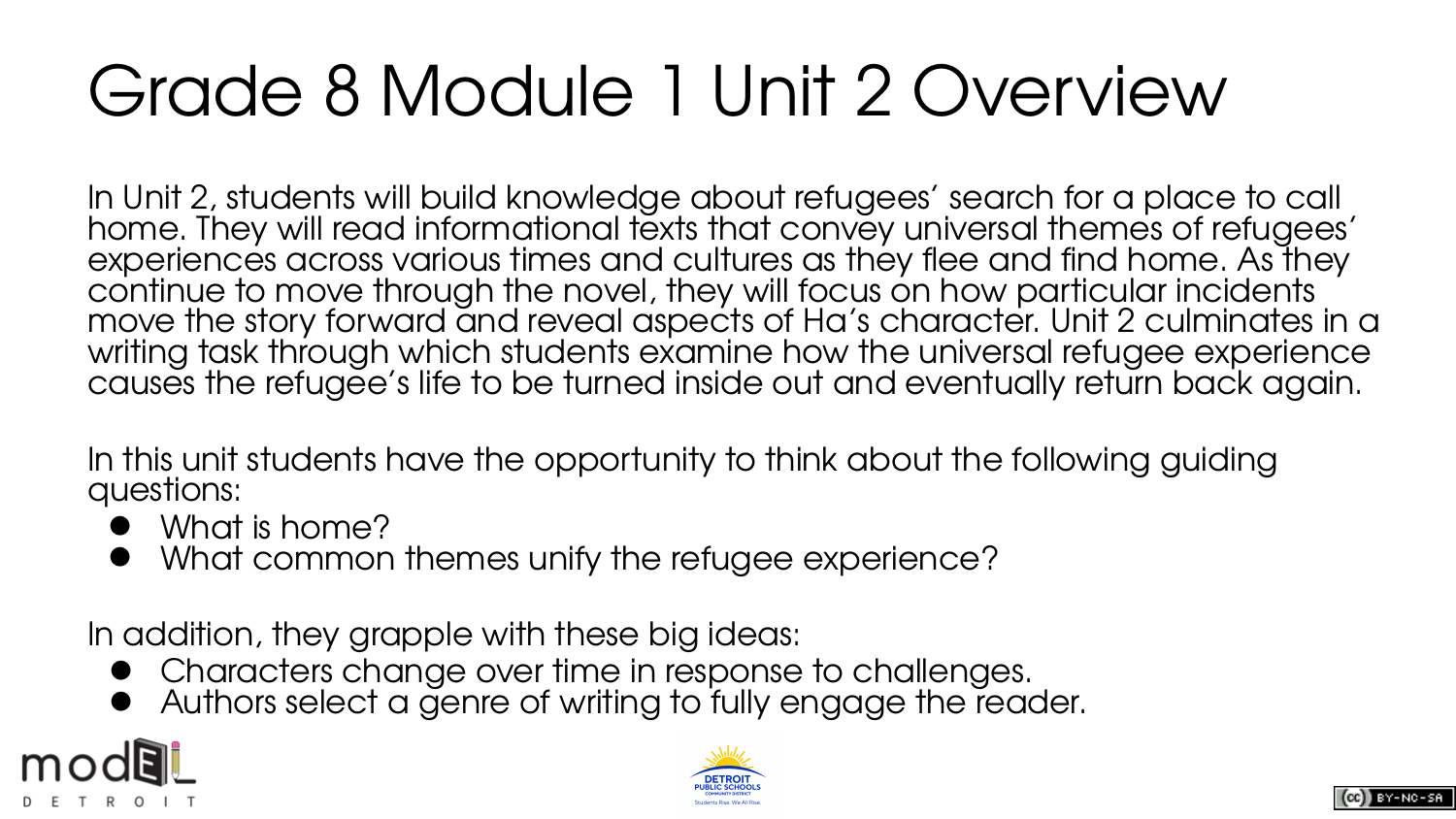

# Grade 8 Module 1 Unit 2 Overview
In Unit 2, students will build knowledge about refugees’ search for a place to call home. They will read informational texts that convey universal themes of refugees’ experiences across various times and cultures as they flee and find home. As they continue to move through the novel, they will focus on how particular incidents move the story forward and reveal aspects of Ha’s character. Unit 2 culminates in a writing task through which students examine how the universal refugee experience causes the refugee’s life to be turned inside out and eventually return back again.

In this unit students have the opportunity to think about the following guiding questions:
What is home?
What common themes unify the refugee experience?

In addition, they grapple with these big ideas:
Characters change over time in response to challenges.
Authors select a genre of writing to fully engage the reader.